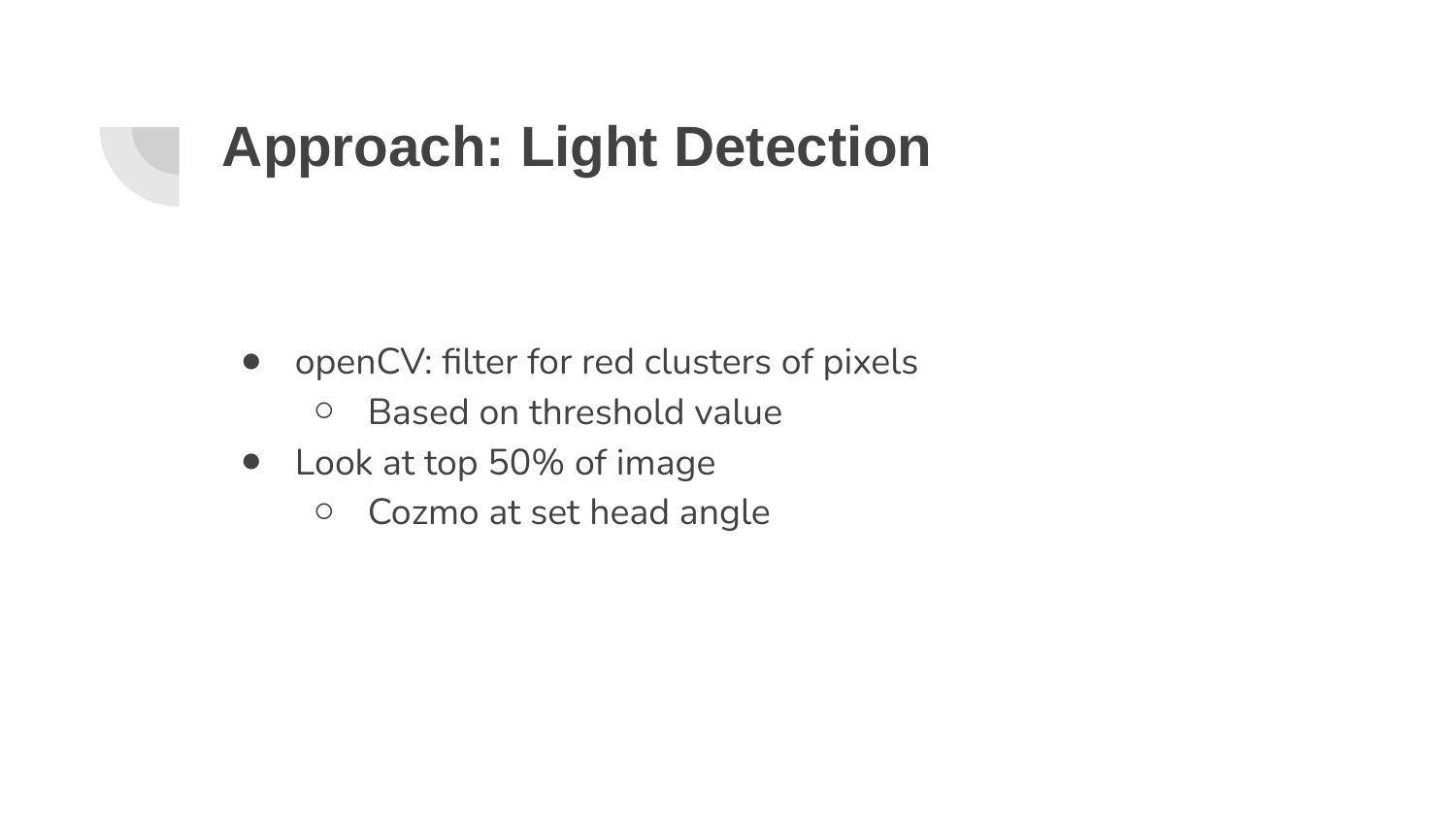

# Approach: Light Detection
openCV: filter for red clusters of pixels
Based on threshold value
Look at top 50% of image
Cozmo at set head angle